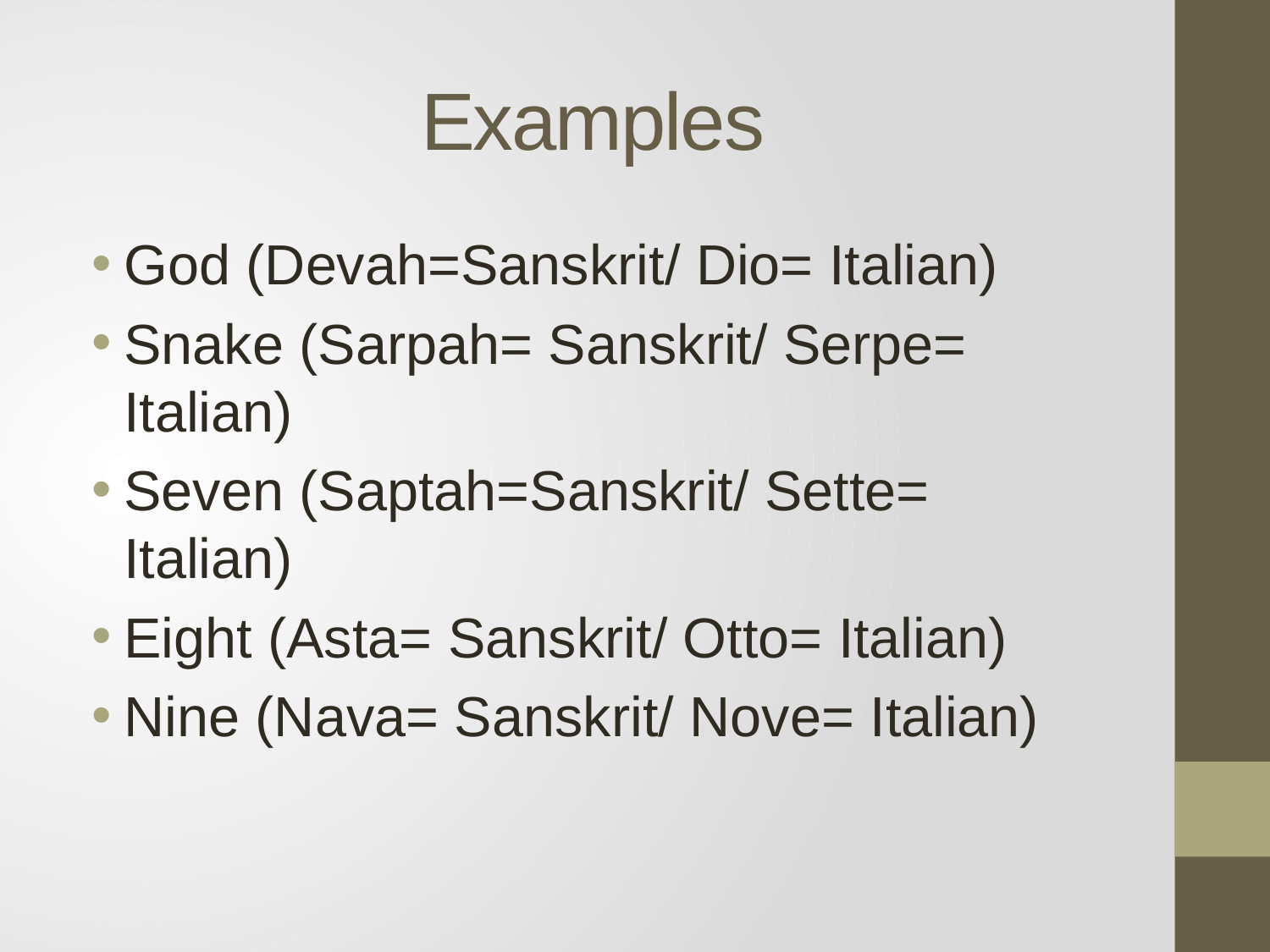

# Examples
God (Devah=Sanskrit/ Dio= Italian)
Snake (Sarpah= Sanskrit/ Serpe= Italian)
Seven (Saptah=Sanskrit/ Sette= Italian)
Eight (Asta= Sanskrit/ Otto= Italian)
Nine (Nava= Sanskrit/ Nove= Italian)